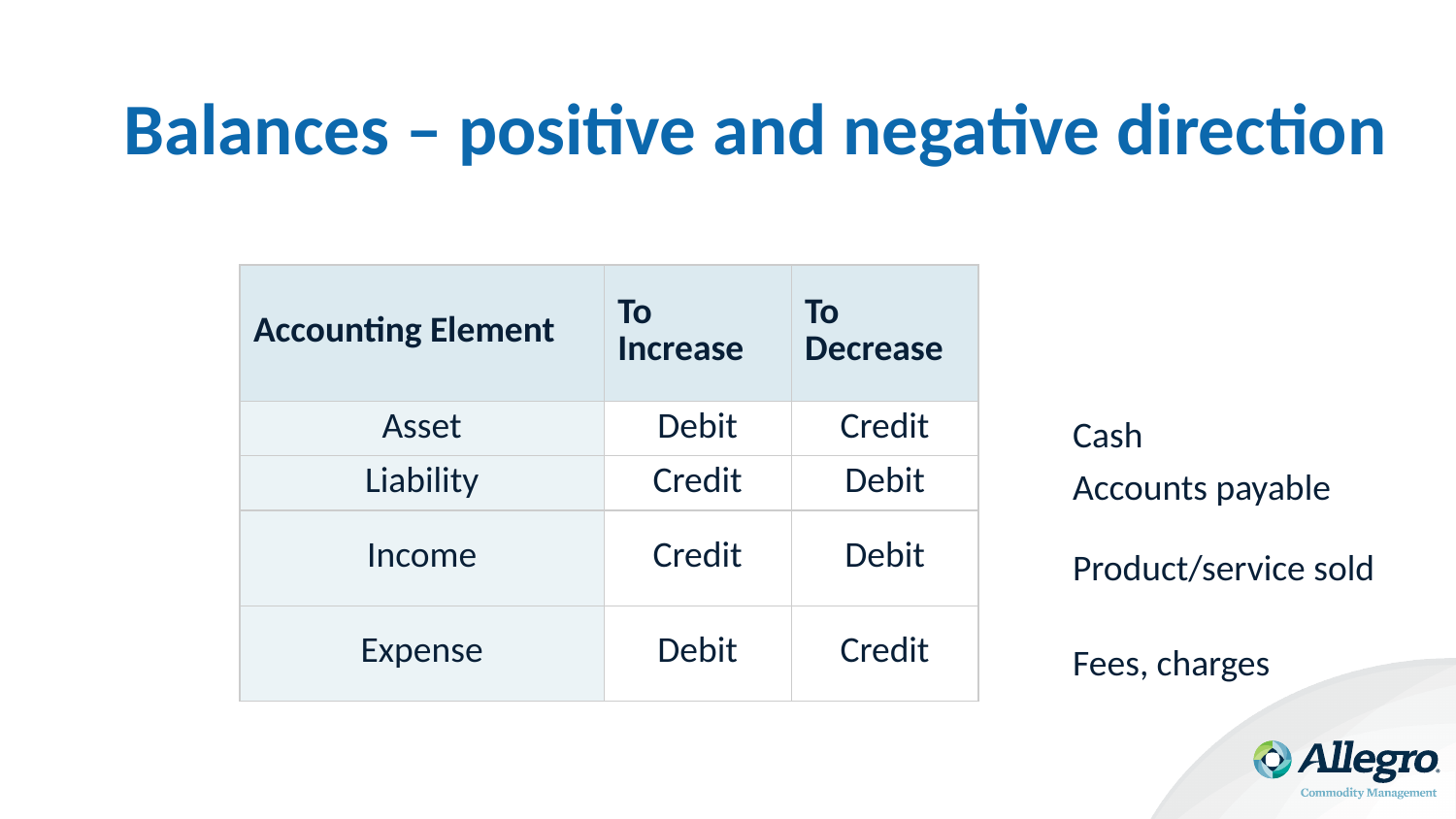

# Balances – positive and negative direction
| Accounting Element | To Increase | To Decrease |
| --- | --- | --- |
| Asset | Debit | Credit |
| Liability | Credit | Debit |
| Income | Credit | Debit |
| Expense | Debit | Credit |
Cash
Accounts payable
Product/service sold
Fees, charges